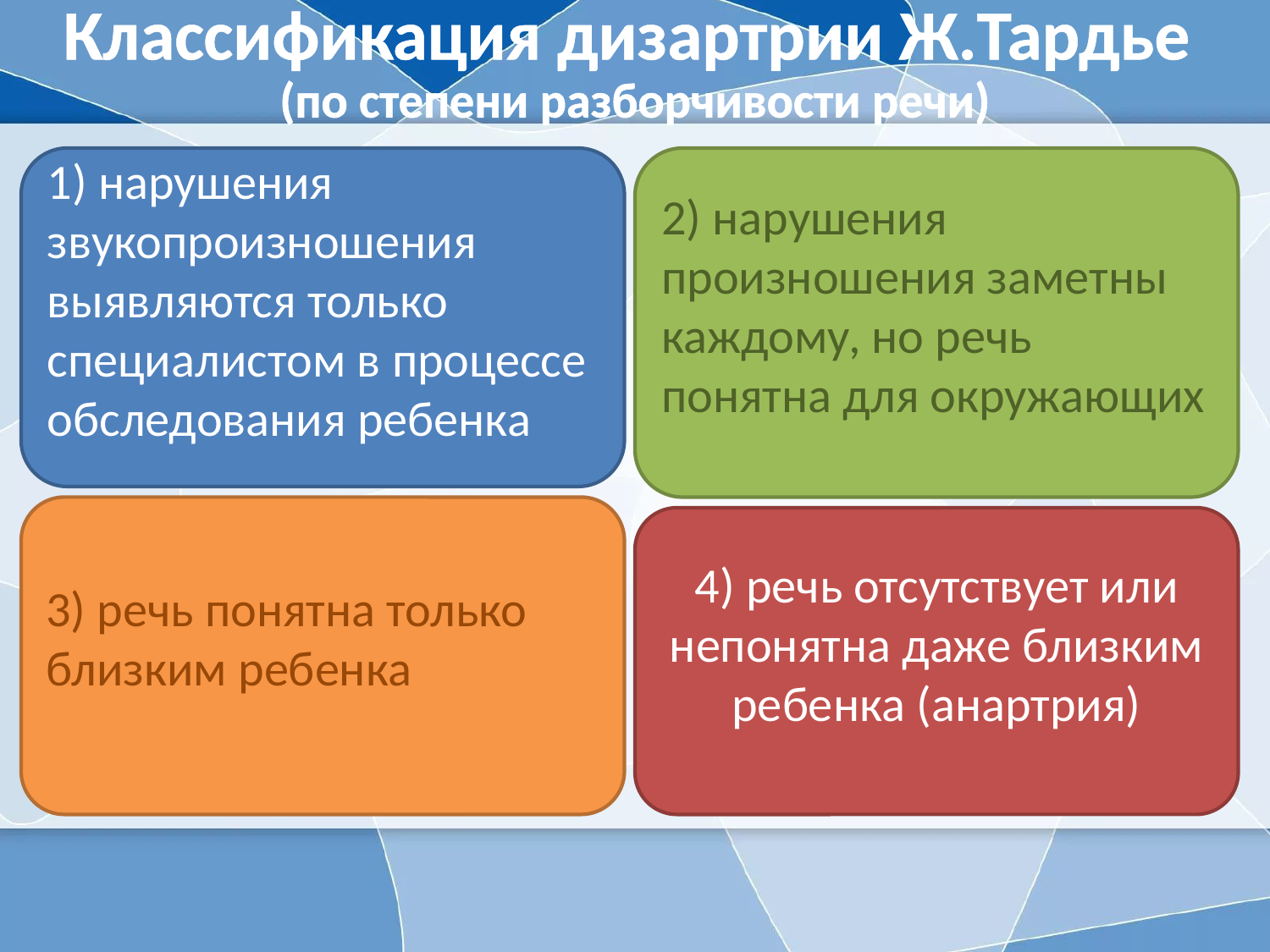

# Классификация дизартрии Ж.Тардье (по степени разборчивости речи)

1) нарушения звукопроизношения выявляются только специалистом в процессе обследования ребенка

2) нарушения произношения заметны каждому, но речь понятна для окружающих

3) речь понятна только близким ребенка

4) речь отсутствует или непонятна даже близким ребенка (анартрия)